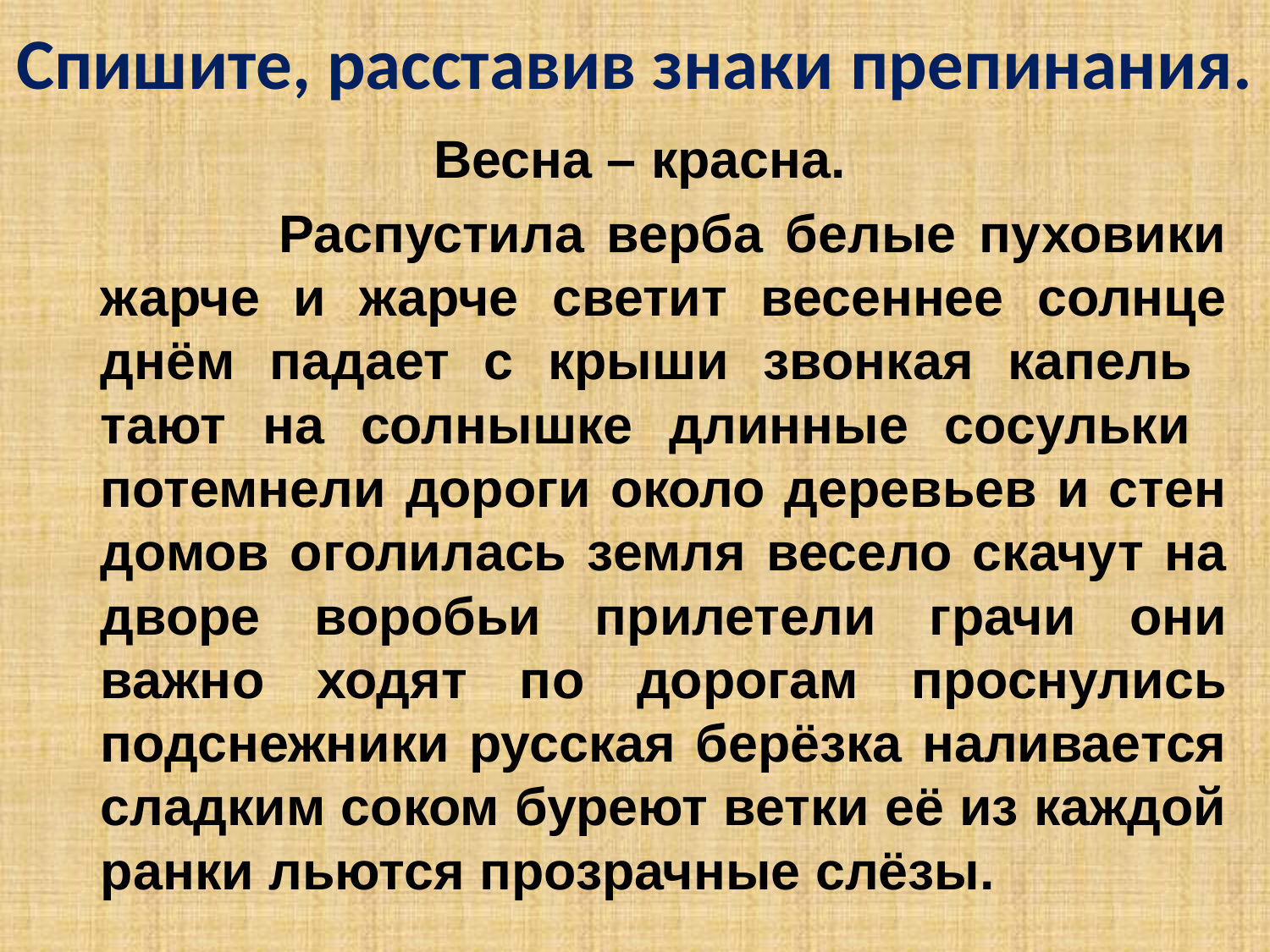

# Спишите, расставив знаки препинания.
Весна – красна.
          Распустила верба белые пуховики жарче и жарче светит весеннее солнце днём падает с крыши звонкая капель  тают на солнышке длинные сосульки  потемнели дороги около деревьев и стен домов оголилась земля весело скачут на дворе воробьи прилетели грачи они важно ходят по дорогам проснулись подснежники русская берёзка наливается сладким соком буреют ветки её из каждой ранки льются прозрачные слёзы.